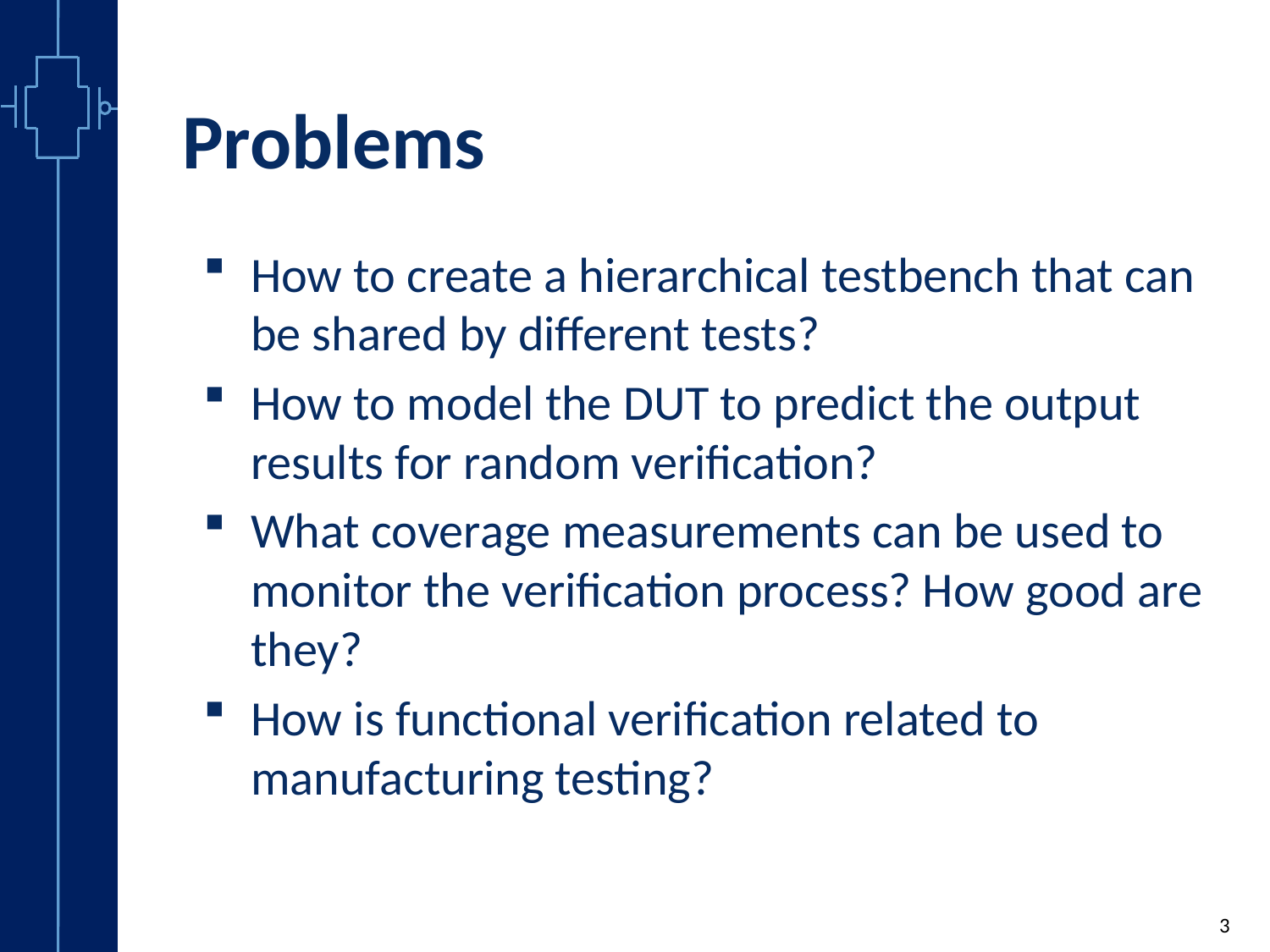

# Problems
How to create a hierarchical testbench that can be shared by different tests?
How to model the DUT to predict the output results for random verification?
What coverage measurements can be used to monitor the verification process? How good are they?
How is functional verification related to manufacturing testing?

3